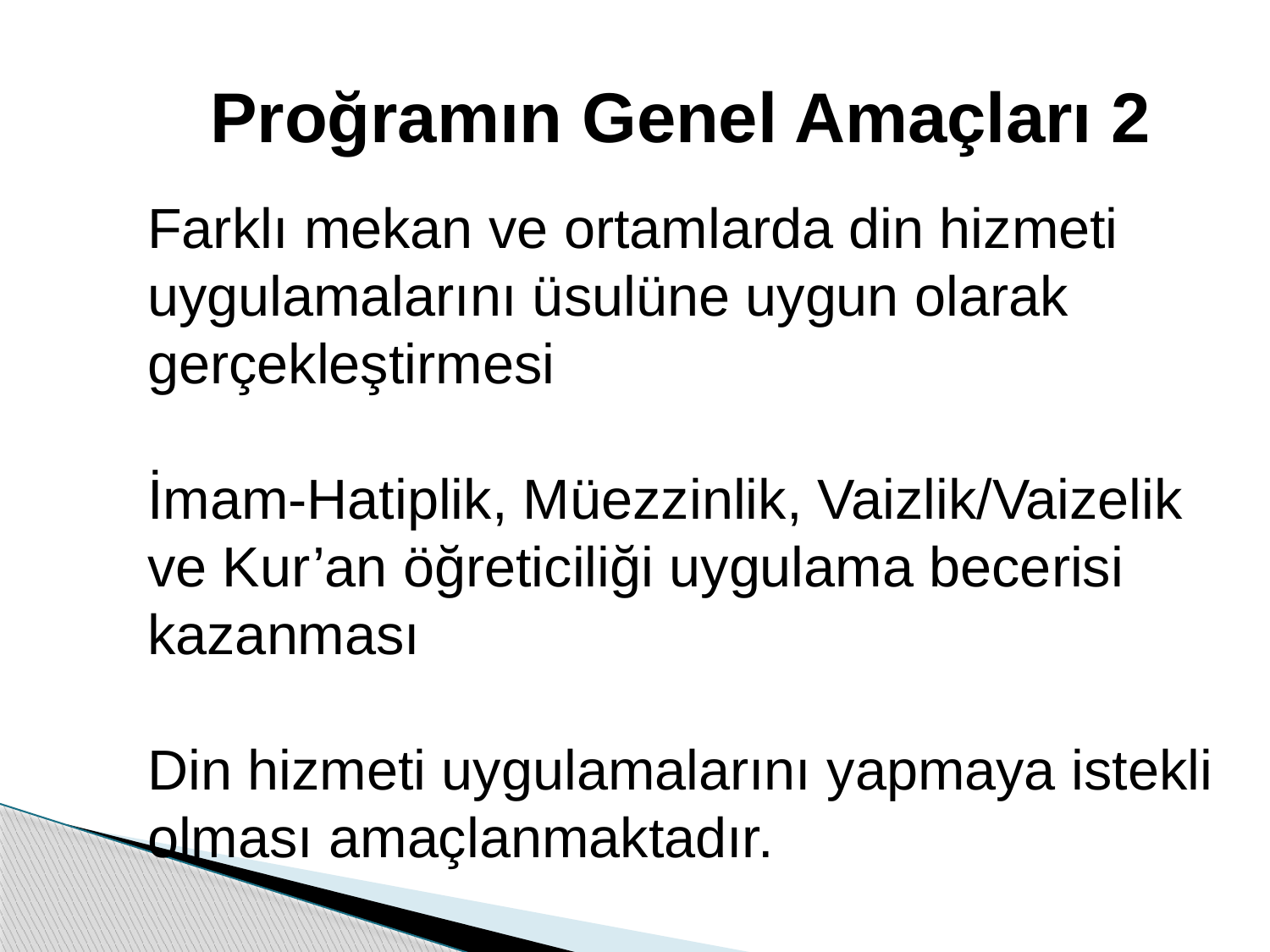

Proğramın Genel Amaçları 2
Farklı mekan ve ortamlarda din hizmeti uygulamalarını üsulüne uygun olarak gerçekleştirmesi

İmam-Hatiplik, Müezzinlik, Vaizlik/Vaizelik ve Kur’an öğreticiliği uygulama becerisi kazanması

Din hizmeti uygulamalarını yapmaya istekli olması amaçlanmaktadır.